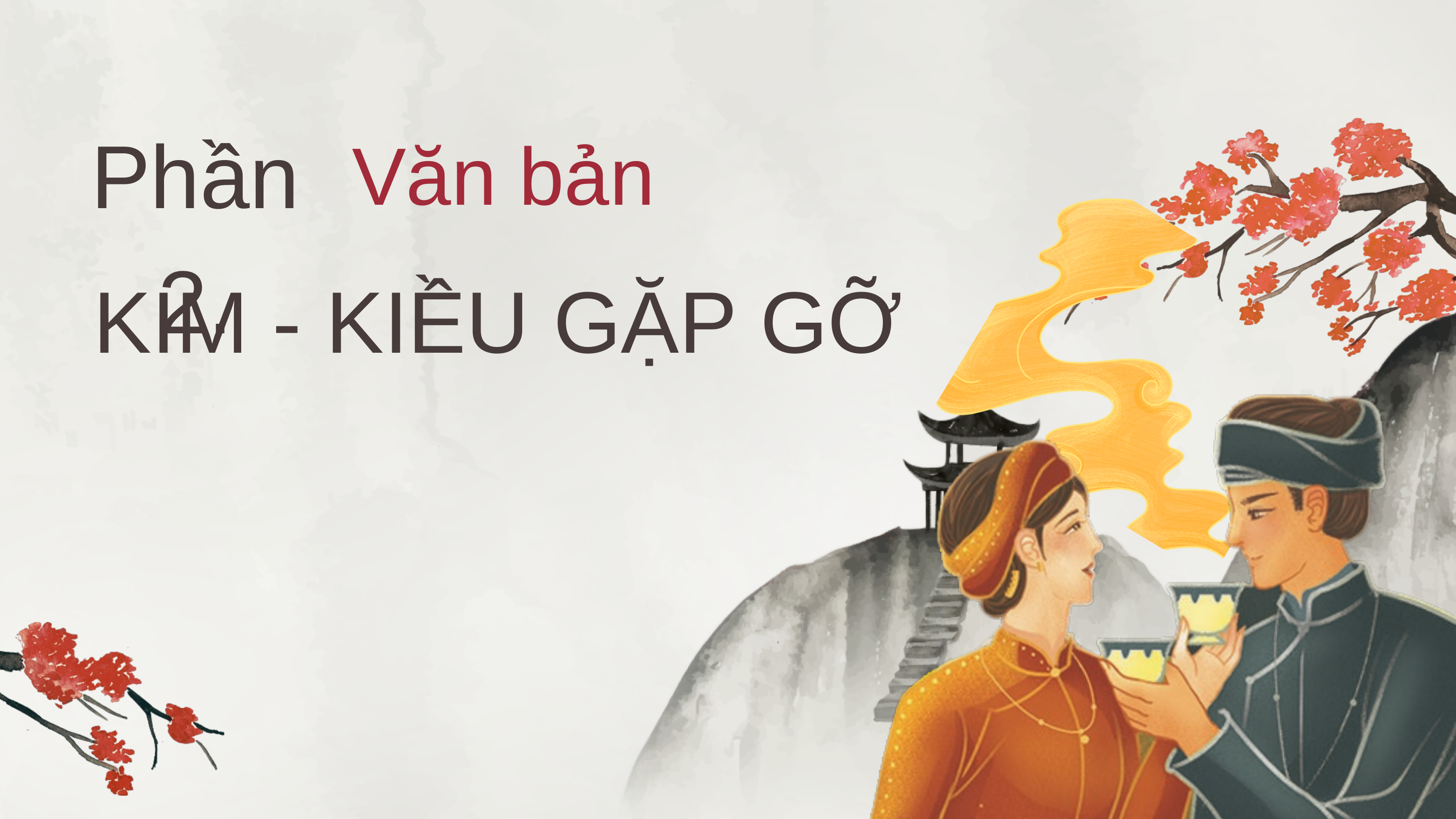

Phần 2.

Văn bản

KIM - KIỀU GẶP GỠ